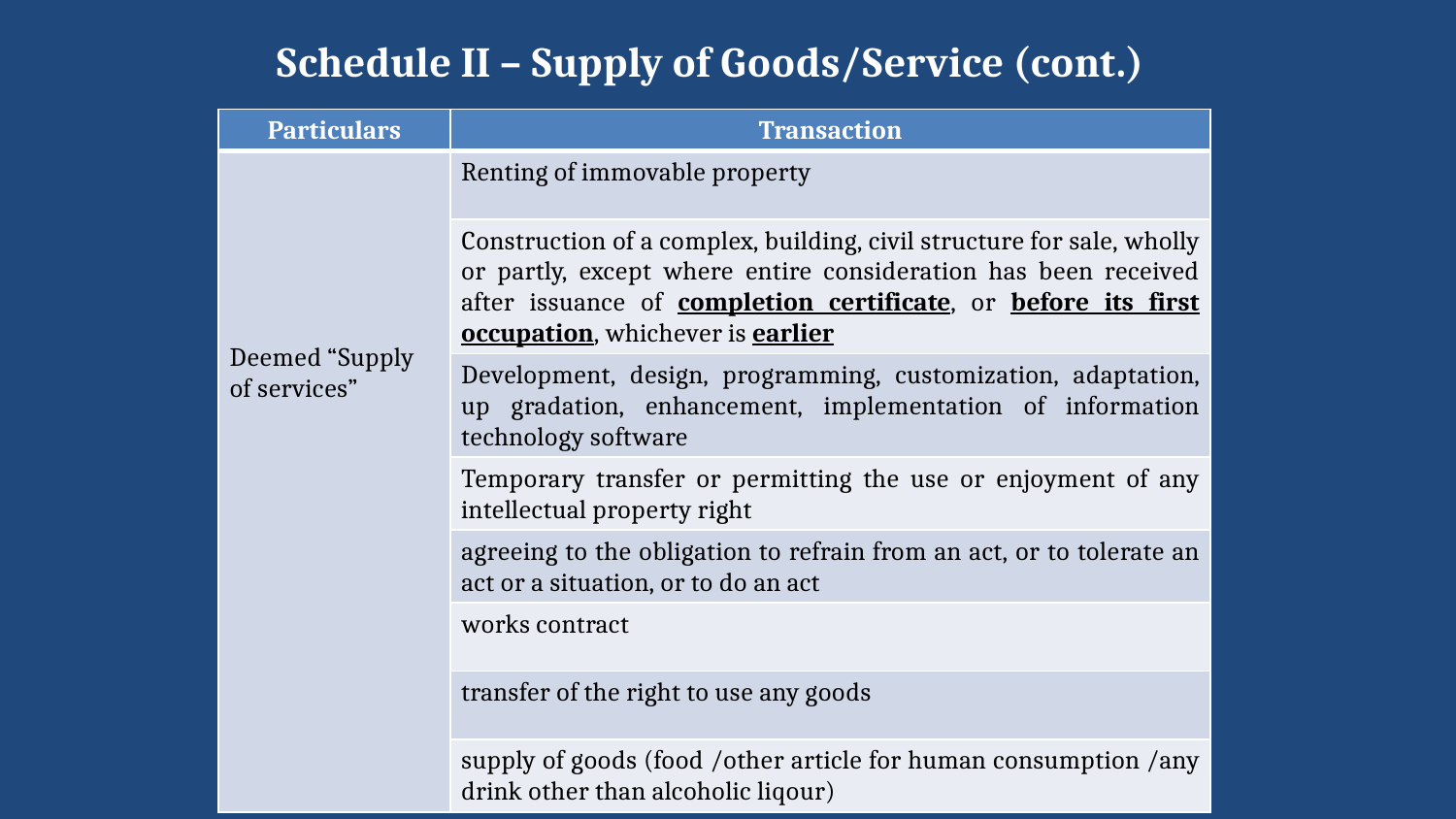

Schedule II – Supply of Goods/Service (cont.)
| Particulars | Transaction |
| --- | --- |
| Deemed “Supply of services” | Renting of immovable property |
|  | Construction of a complex, building, civil structure for sale, wholly or partly, except where entire consideration has been received after issuance of completion certificate, or before its first occupation, whichever is earlier |
|  | Development, design, programming, customization, adaptation, up gradation, enhancement, implementation of information technology software |
|  | Temporary transfer or permitting the use or enjoyment of any intellectual property right |
|  | agreeing to the obligation to refrain from an act, or to tolerate an act or a situation, or to do an act |
|  | works contract |
|  | transfer of the right to use any goods |
|  | supply of goods (food /other article for human consumption /any drink other than alcoholic liqour) |